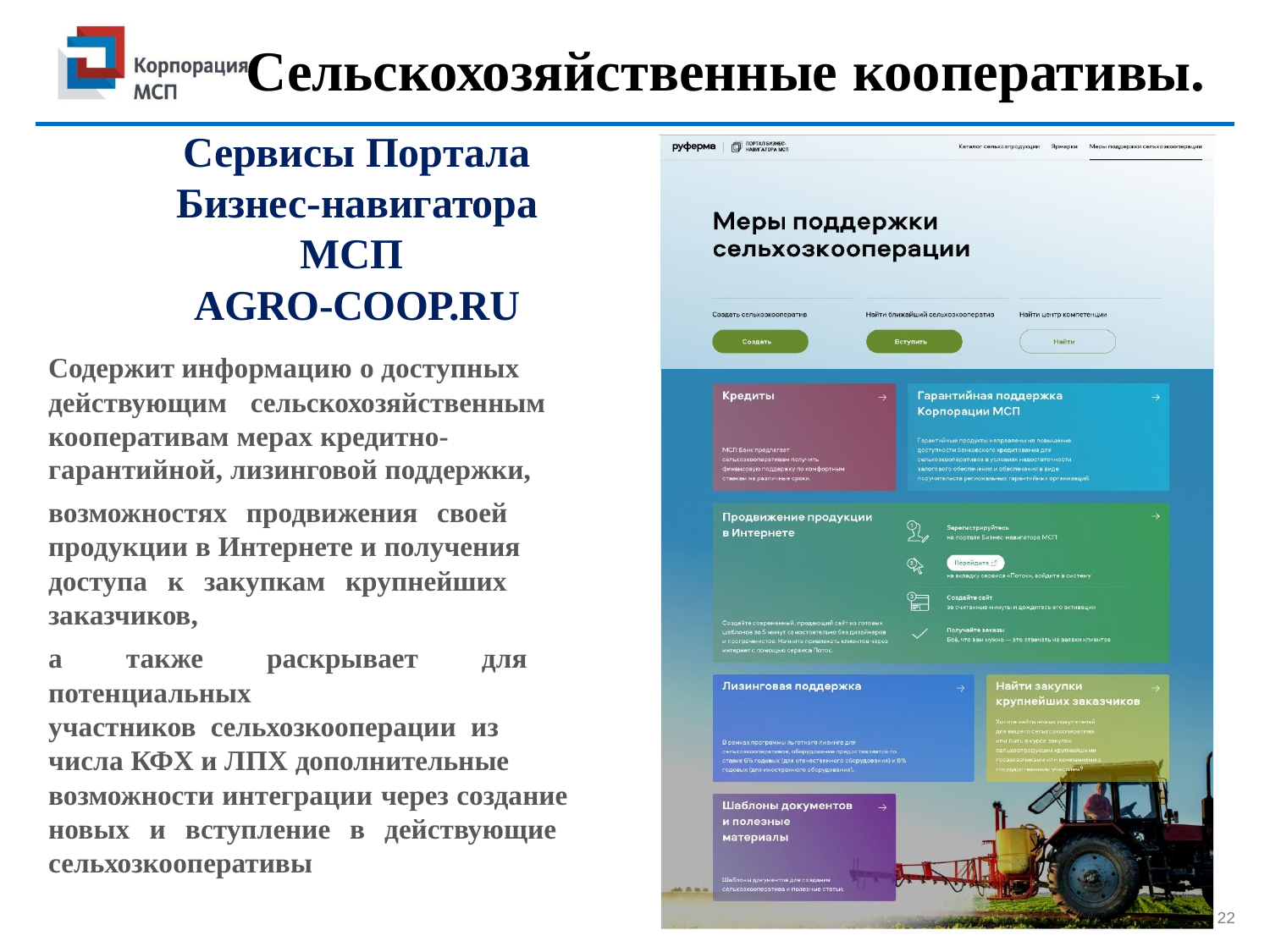

# Сельскохозяйственные кооперативы.
Сервисы Портала Бизнес-навигатора МСП
AGRO-COOP.RU

Содержит информацию о доступных
действующим сельскохозяйственным  кооперативам мерах кредитно-
гарантийной, лизинговой поддержки,
возможностях продвижения своей  продукции в Интернете и получения  доступа к закупкам крупнейших  заказчиков,
а также раскрывает для потенциальных
участников cельхозкооперации из  числа КФХ и ЛПХ дополнительные
возможности интеграции через создание  новых и вступление в действующие  сельхозкооперативы

22